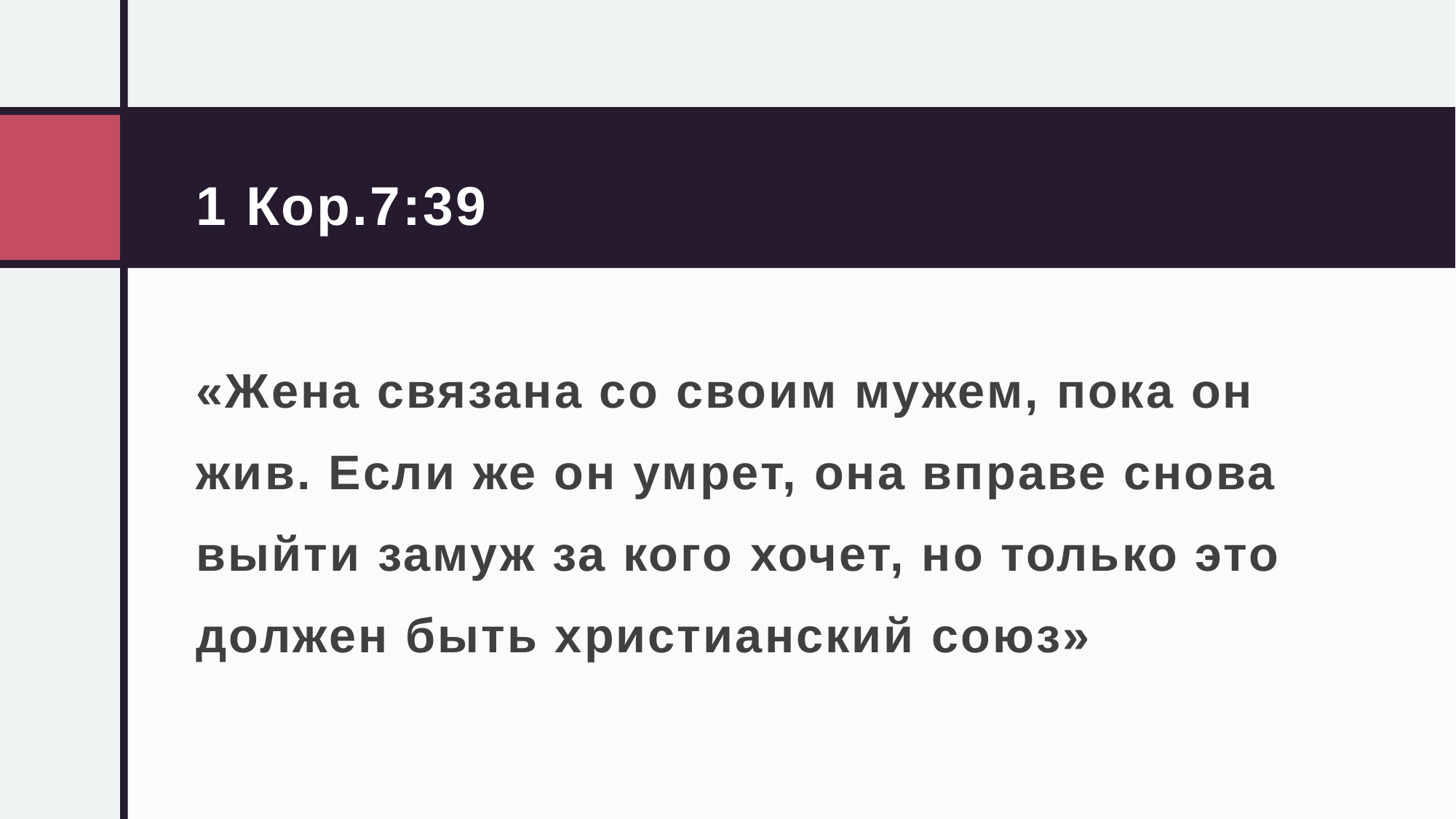

# 1 Кор.7:39

«Жена связана со своим мужем, пока он жив. Если же он умрет, она вправе снова выйти замуж за кого хочет, но только это должен быть христианский союз»